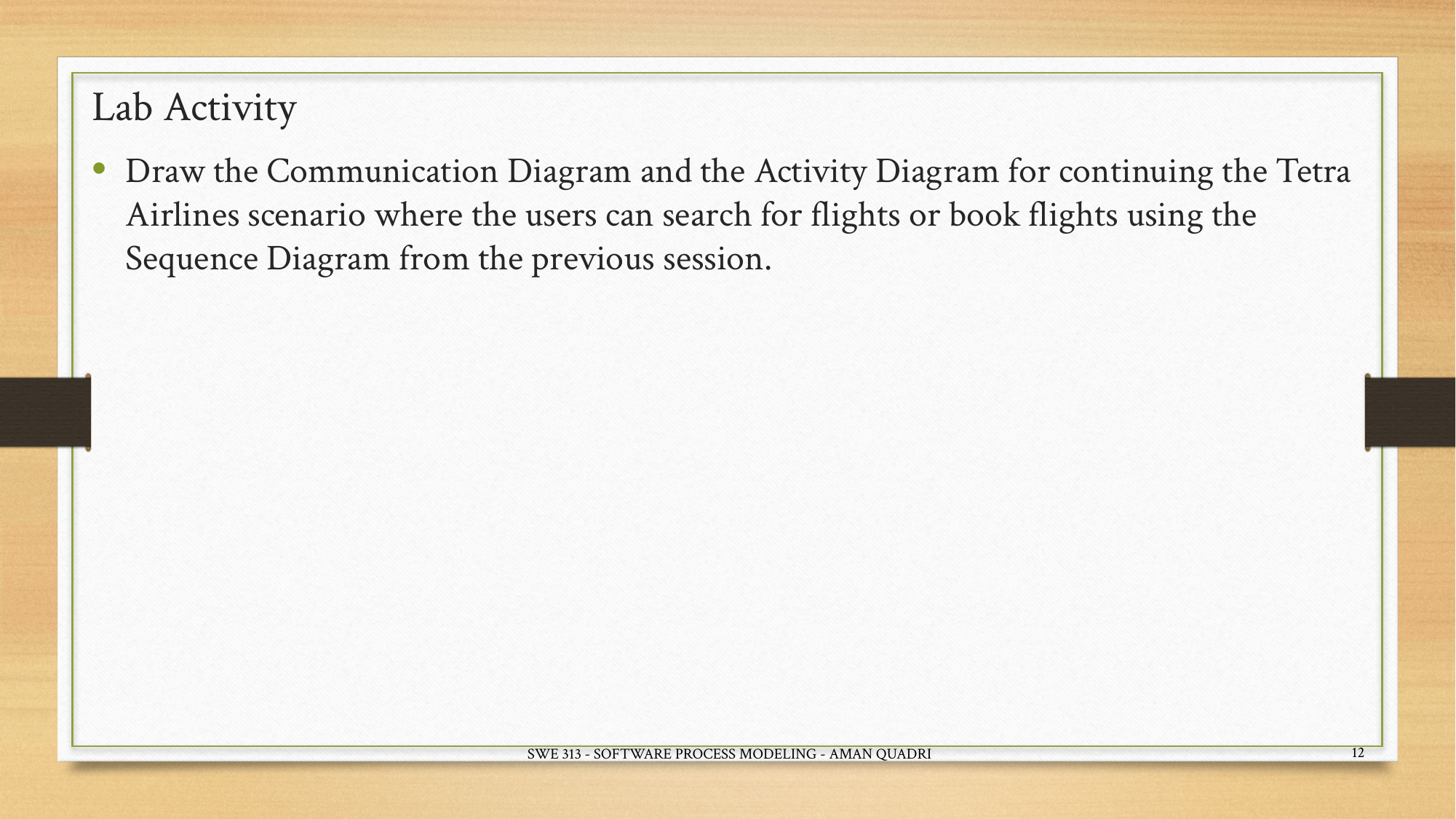

# Lab Activity
Draw the Communication Diagram and the Activity Diagram for continuing the Tetra Airlines scenario where the users can search for flights or book flights using the Sequence Diagram from the previous session.
12
SWE 313 - SOFTWARE PROCESS MODELING - AMAN QUADRI